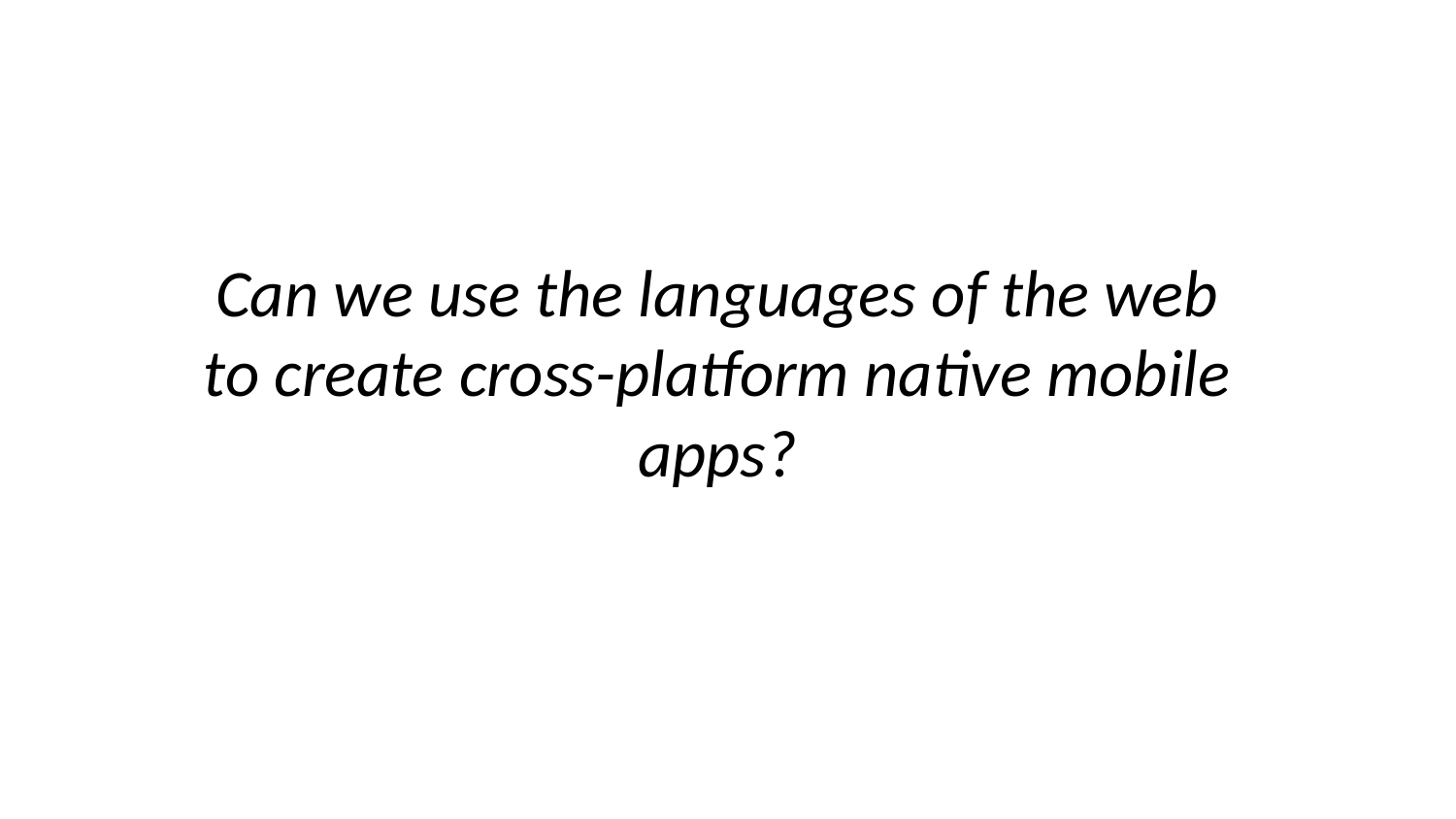

# Can we use the languages of the web to create cross-platform native mobile apps?